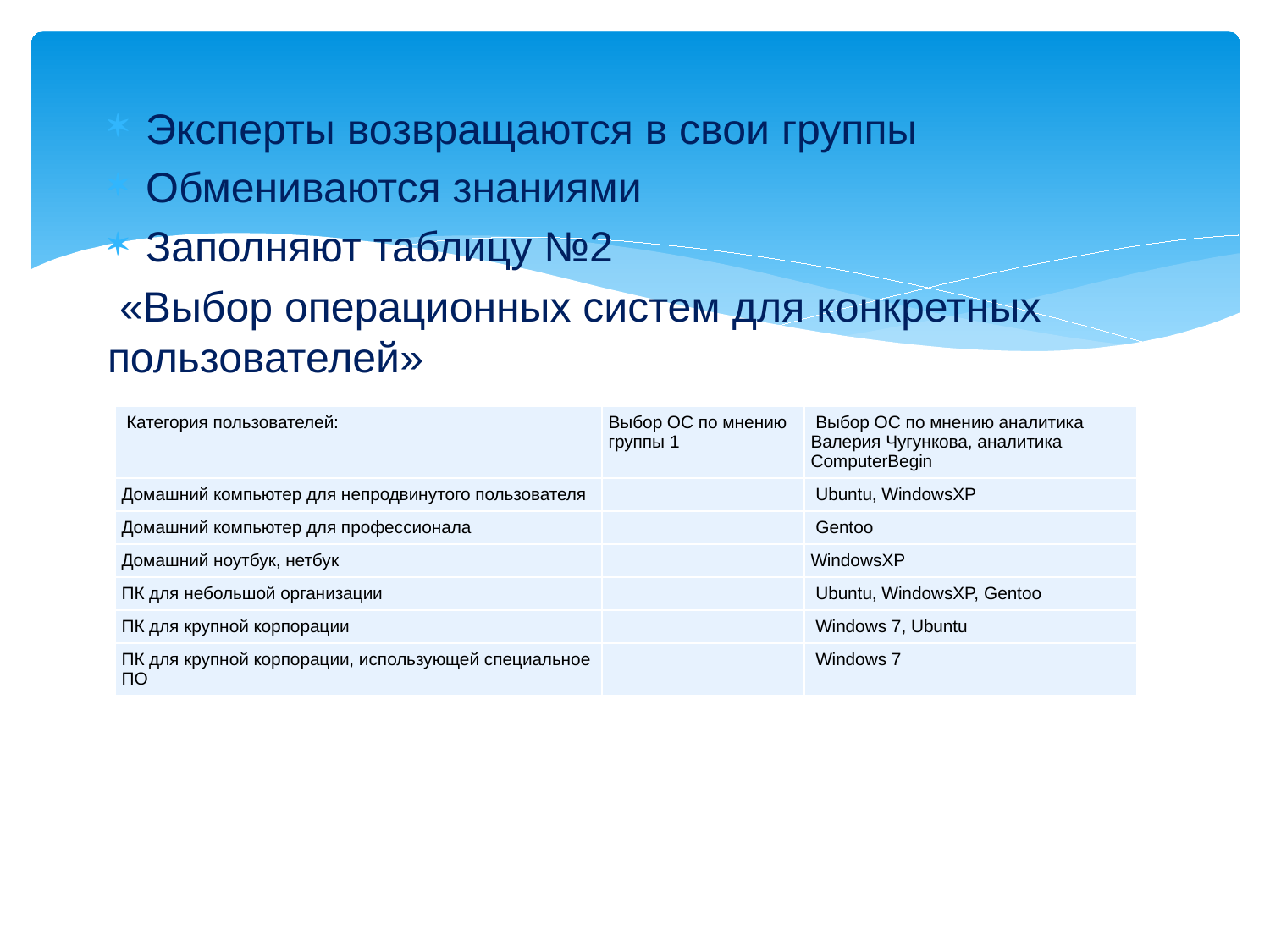

#
Эксперты возвращаются в свои группы
Обмениваются знаниями
Заполняют таблицу №2
 «Выбор операционных систем для конкретных пользователей»

| Категория пользователей: | Выбор ОС по мнению группы 1 | Выбор ОС по мнению аналитика Валерия Чугункова, аналитика ComputerBegin |
| --- | --- | --- |
| Домашний компьютер для непродвинутого пользователя |  | Ubuntu, WindowsXP |
| Домашний компьютер для профессионала |  | Gentoo |
| Домашний ноутбук, нетбук |  | WindowsXP |
| ПК для небольшой организации |  | Ubuntu, WindowsXP, Gentoo |
| ПК для крупной корпорации |  | Windows 7, Ubuntu |
| ПК для крупной корпорации, использующей специальное ПО |  | Windows 7 |